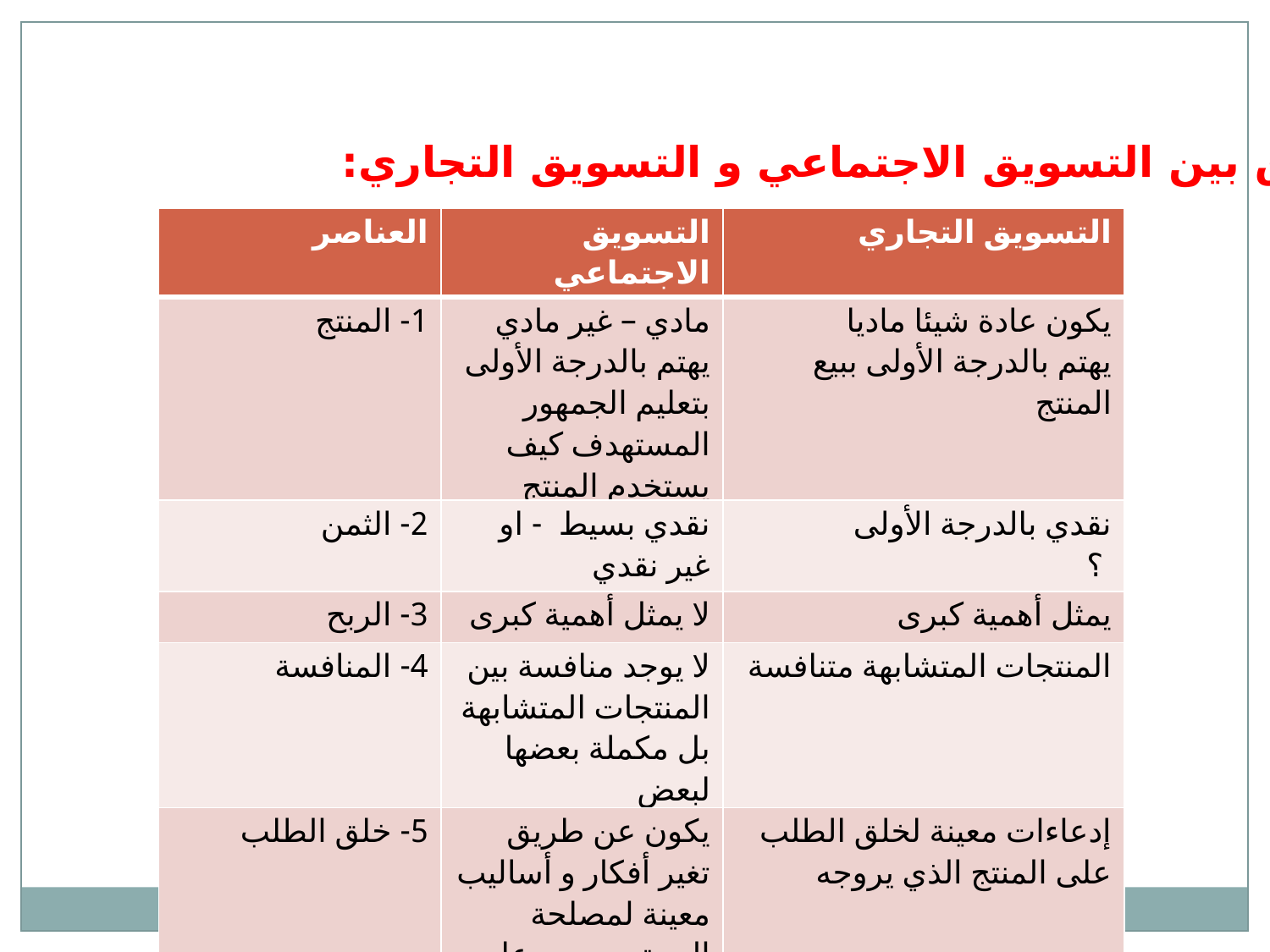

الفرق بين التسويق الاجتماعي و التسويق التجاري:
| العناصر | التسويق الاجتماعي | التسويق التجاري |
| --- | --- | --- |
| 1- المنتج | مادي – غير مادي يهتم بالدرجة الأولى بتعليم الجمهور المستهدف كيف يستخدم المنتج | يكون عادة شيئا ماديا يهتم بالدرجة الأولى ببيع المنتج |
| 2- الثمن | نقدي بسيط - او غير نقدي | نقدي بالدرجة الأولى ؟ |
| 3- الربح | لا يمثل أهمية كبرى | يمثل أهمية كبرى |
| 4- المنافسة | لا يوجد منافسة بين المنتجات المتشابهة بل مكملة بعضها لبعض | المنتجات المتشابهة متنافسة |
| 5- خلق الطلب | يكون عن طريق تغير أفكار و أساليب معينة لمصلحة المجتمع بوجه عام | إدعاءات معينة لخلق الطلب على المنتج الذي يروجه |